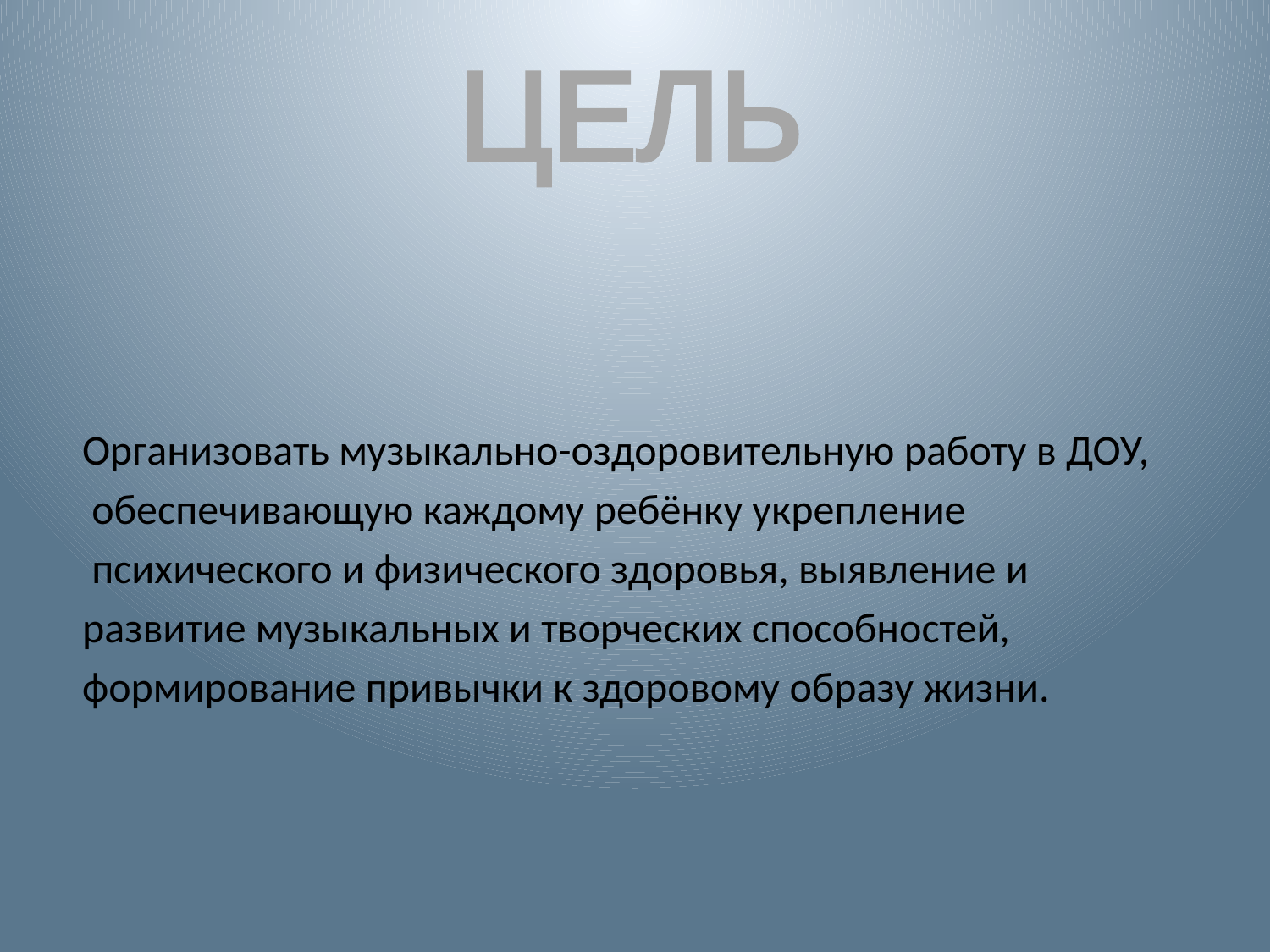

# ЦЕЛЬ
Организовать музыкально-оздоровительную работу в ДОУ,
 обеспечивающую каждому ребёнку укрепление
 психического и физического здоровья, выявление и
развитие музыкальных и творческих способностей,
формирование привычки к здоровому образу жизни.